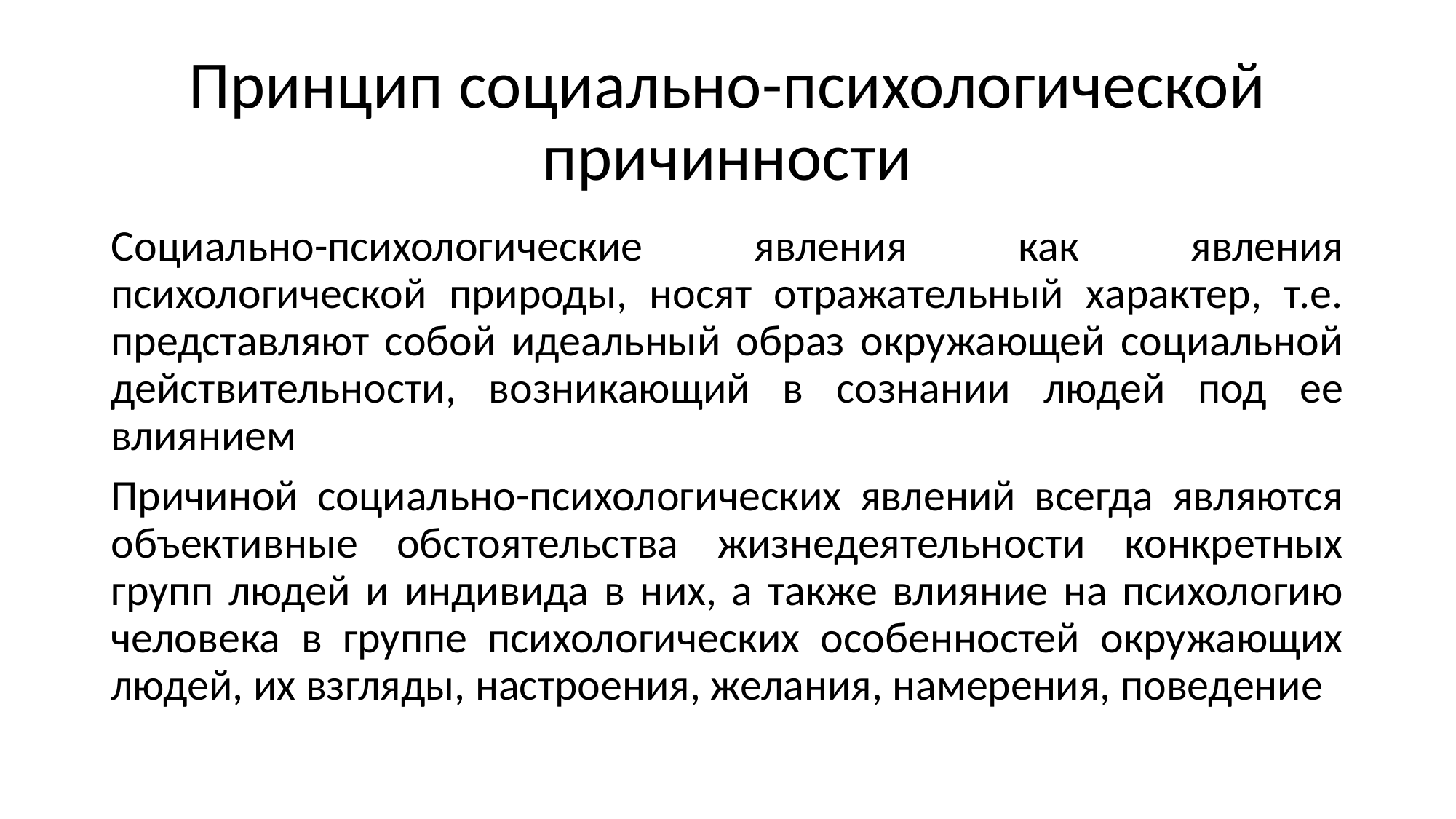

# Принцип социально-психологической причинности
Социально-психологические явления как явления психологической природы, носят отражательный характер, т.е. представляют собой идеальный образ окружающей социальной действительности, возникающий в сознании людей под ее влиянием
Причиной социально-психологических явлений всегда являются объективные обстоятельства жизнедеятельности конкретных групп людей и индивида в них, а также влияние на психологию человека в группе психологических особенностей окружающих людей, их взгляды, настроения, желания, намерения, поведение